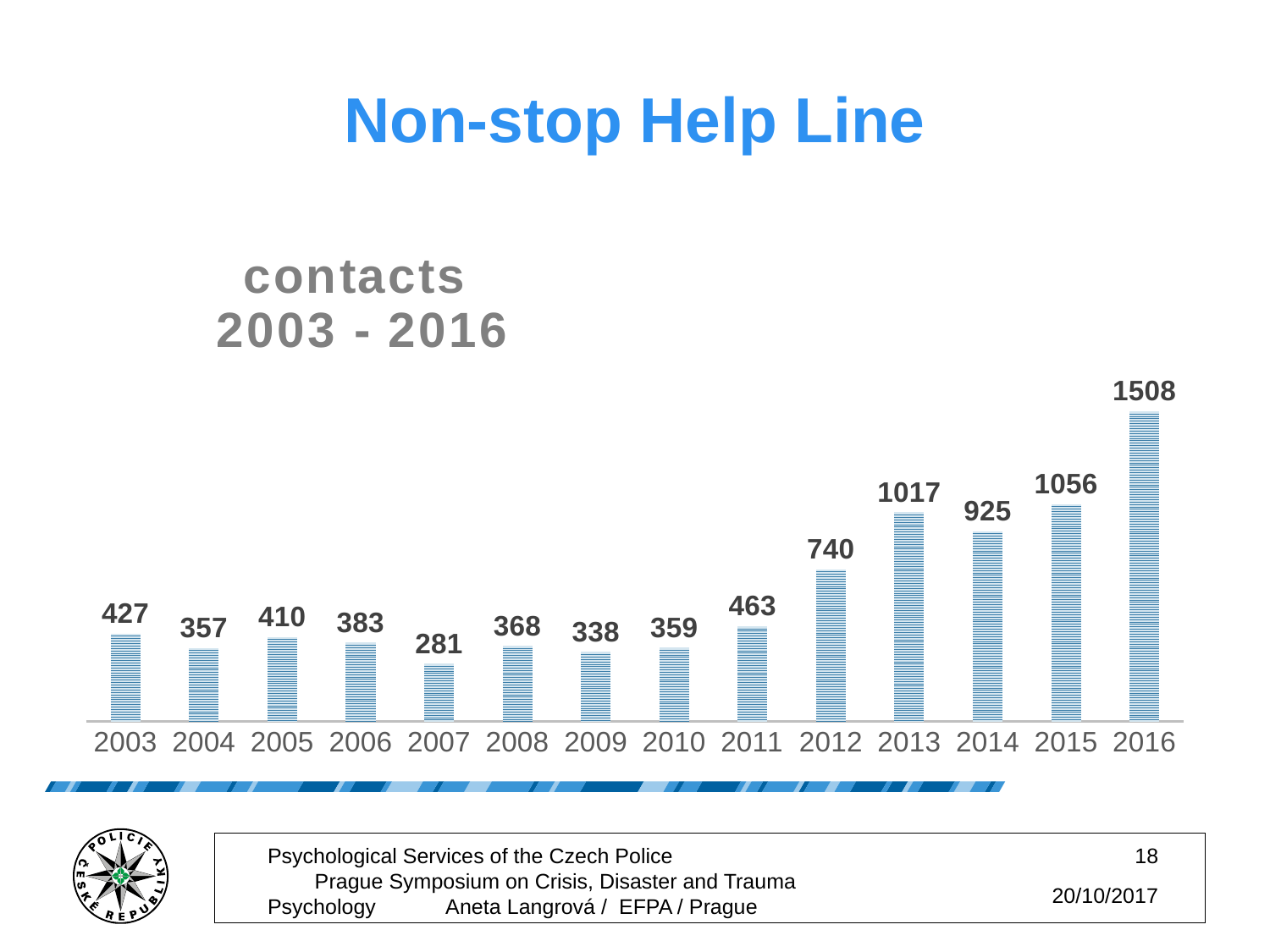

# Non-stop Help Line

### Chart: contacts
2003 - 2016

| Category |  |
|---|---|
| 2003 | 427.0 |
| 2004 | 357.0 |
| 2005 | 410.0 |
| 2006 | 383.0 |
| 2007 | 281.0 |
| 2008 | 368.0 |
| 2009 | 338.0 |
| 2010 | 359.0 |
| 2011 | 463.0 |
| 2012 | 740.0 |
| 2013 | 1017.0 |
| 2014 | 925.0 |
| 2015 | 1056.0 |
| 2016 | 1508.0 |
Psychological Services of the Czech Police                                             Prague Symposium on Crisis, Disaster and Trauma Psychology            Aneta Langrová /  EFPA / Prague
18
20/10/2017